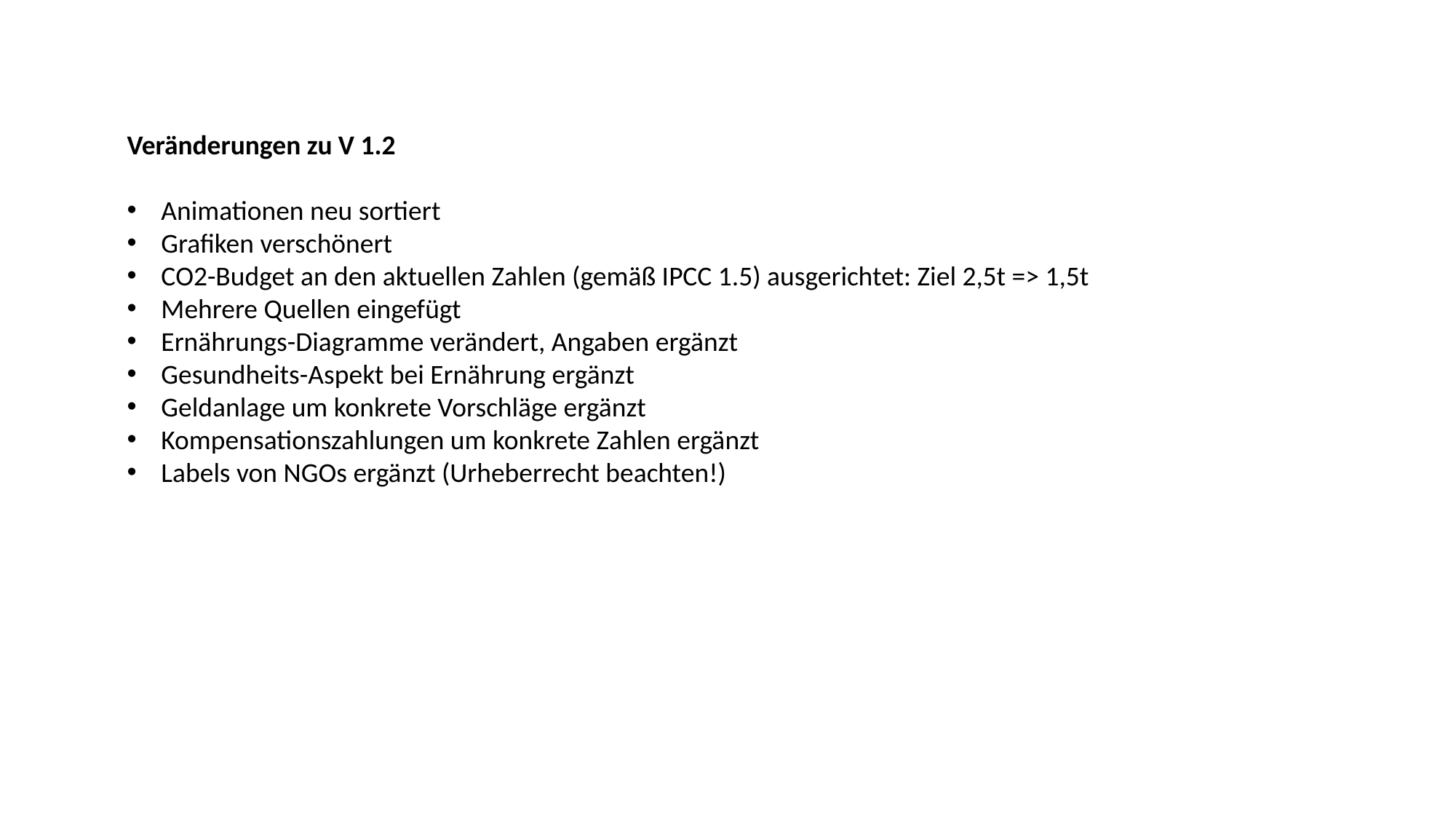

Veränderungen zu V 1.2

Animationen neu sortiert
Grafiken verschönert
CO2-Budget an den aktuellen Zahlen (gemäß IPCC 1.5) ausgerichtet: Ziel 2,5t => 1,5t
Mehrere Quellen eingefügt
Ernährungs-Diagramme verändert, Angaben ergänzt
Gesundheits-Aspekt bei Ernährung ergänzt
Geldanlage um konkrete Vorschläge ergänzt
Kompensationszahlungen um konkrete Zahlen ergänzt
Labels von NGOs ergänzt (Urheberrecht beachten!)